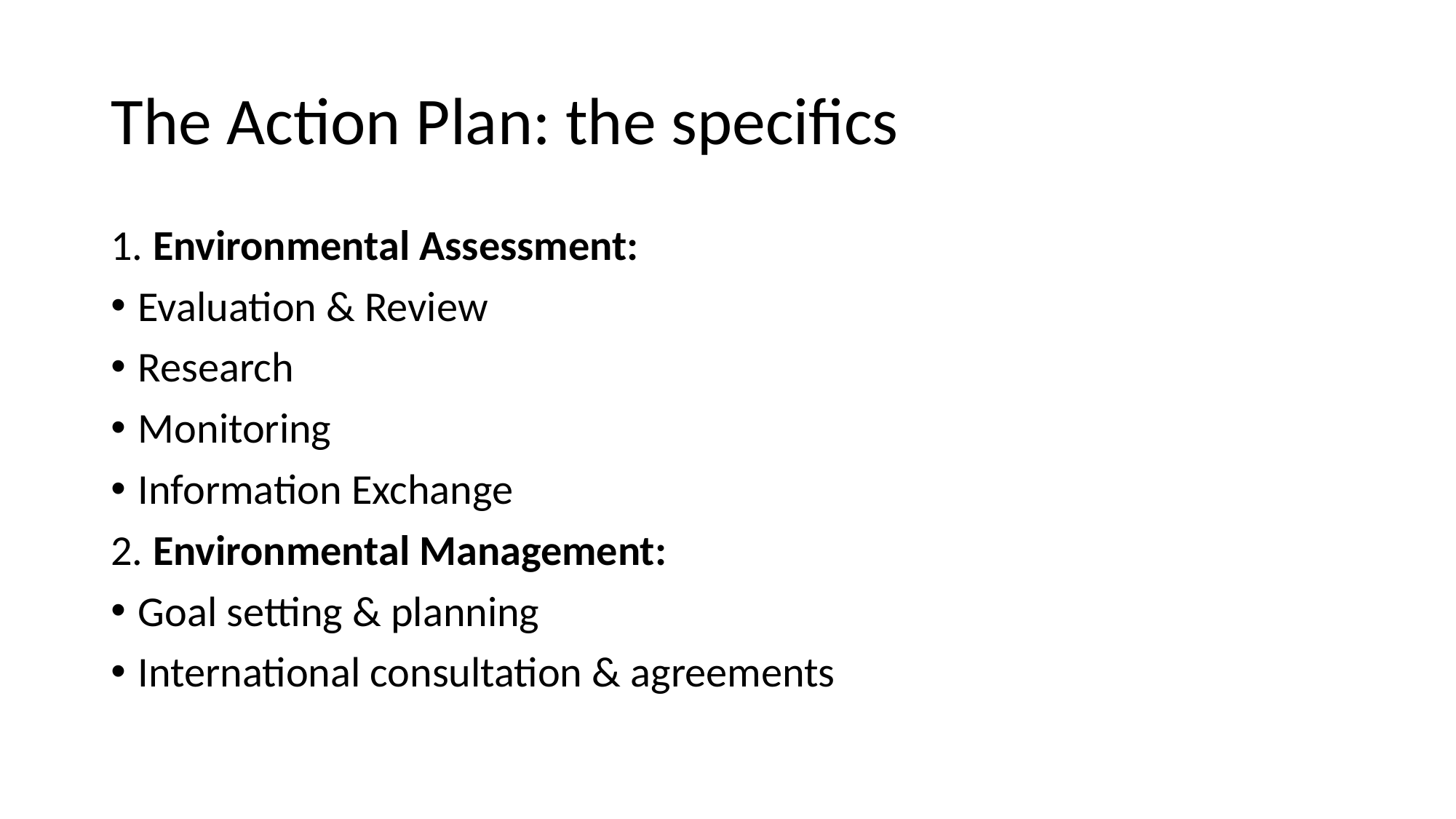

# The Action Plan: the specifics
1. Environmental Assessment:
Evaluation & Review
Research
Monitoring
Information Exchange
2. Environmental Management:
Goal setting & planning
International consultation & agreements